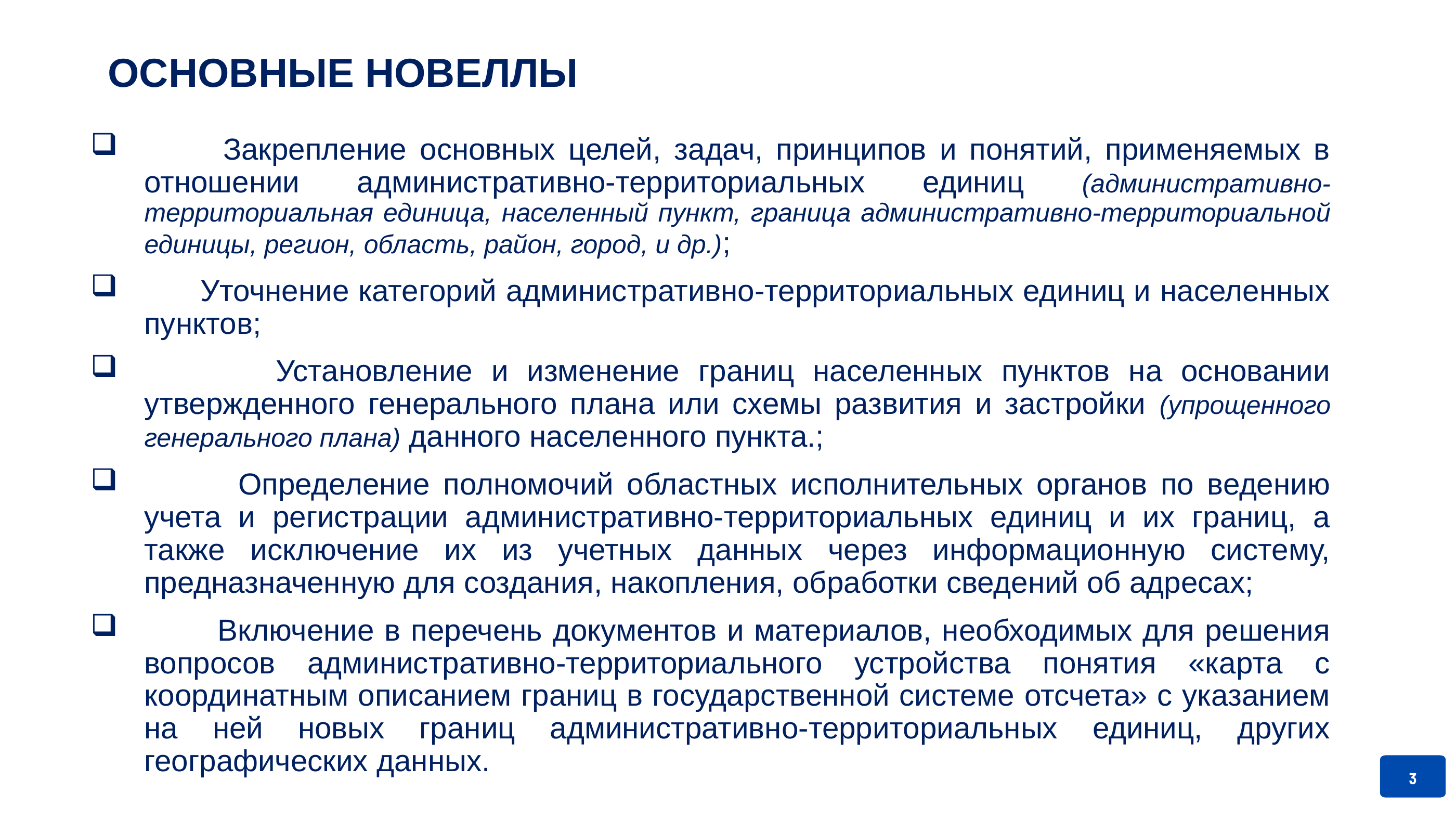

# ОСНОВНЫЕ НОВЕЛЛЫ
      Закрепление основных целей, задач, принципов и понятий, применяемых в отношении административно-территориальных единиц (административно-территориальная единица, населенный пункт, граница административно-территориальной единицы, регион, область, район, город, и др.);
      Уточнение категорий административно-территориальных единиц и населенных пунктов;
       Установление и изменение границ населенных пунктов на основании утвержденного генерального плана или схемы развития и застройки (упрощенного генерального плана) данного населенного пункта.;
       Определение полномочий областных исполнительных органов по ведению учета и регистрации административно-территориальных единиц и их границ, а также исключение их из учетных данных через информационную систему, предназначенную для создания, накопления, обработки сведений об адресах;
       Включение в перечень документов и материалов, необходимых для решения вопросов административно-территориального устройства понятия «карта с координатным описанием границ в государственной системе отсчета» с указанием на ней новых границ административно-территориальных единиц, других географических данных.

3